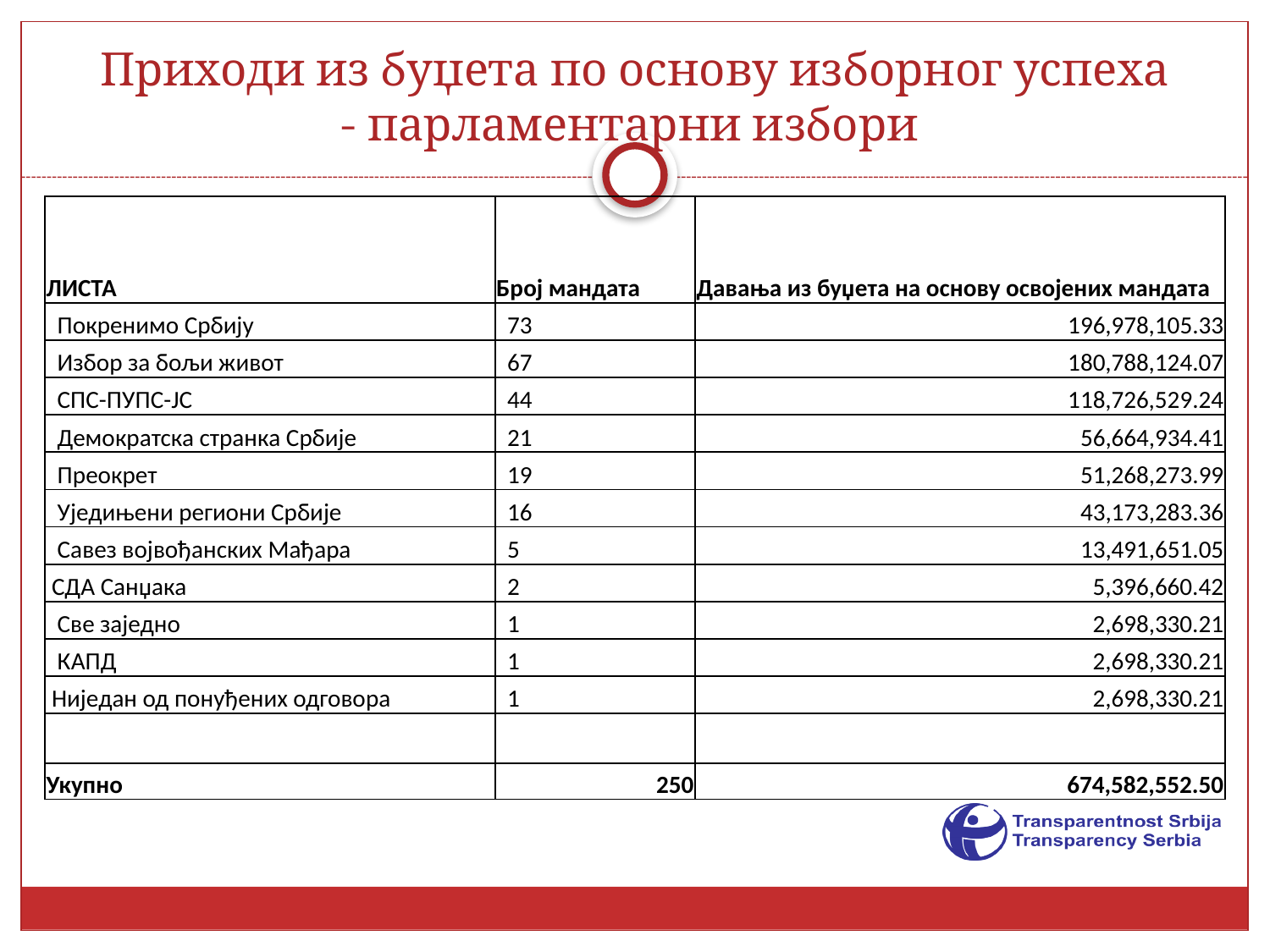

# Приходи из буџета по основу изборног успеха - парламентарни избори
| ЛИСТА | Број мандата | Давања из буџета на основу освојених мандата |
| --- | --- | --- |
| Покренимо Србију | 73 | 196,978,105.33 |
| Избор за бољи живот | 67 | 180,788,124.07 |
| СПС-ПУПС-ЈС | 44 | 118,726,529.24 |
| Демократска странка Србије | 21 | 56,664,934.41 |
| Преокрет | 19 | 51,268,273.99 |
| Уједињени региони Србије | 16 | 43,173,283.36 |
| Савез војвођанских Мађара | 5 | 13,491,651.05 |
| СДА Санџака | 2 | 5,396,660.42 |
| Све заједно | 1 | 2,698,330.21 |
| КАПД | 1 | 2,698,330.21 |
| Ниједан од понуђених одговора | 1 | 2,698,330.21 |
|  |  |  |
| Укупно | 250 | 674,582,552.50 |